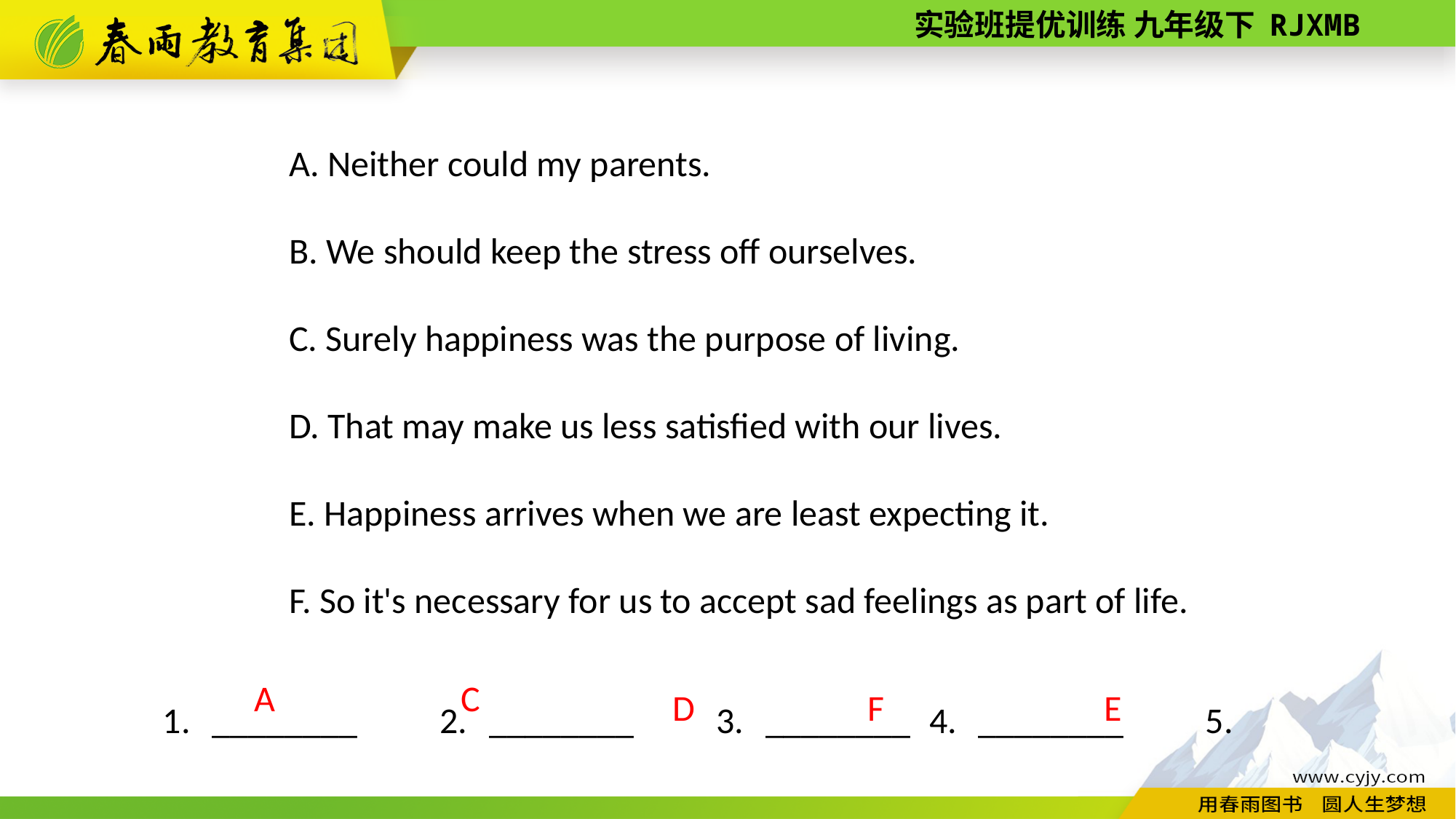

A. Neither could my parents.
B. We should keep the stress off ourselves.
C. Surely happiness was the purpose of living.
D. That may make us less satisfied with our lives.
E. Happiness arrives when we are least expecting it.
F. So it's necessary for us to accept sad feelings as part of life.
1. ________　2. ________　3. ________ 4. ________　5. ________
 C
 A
E
D
F